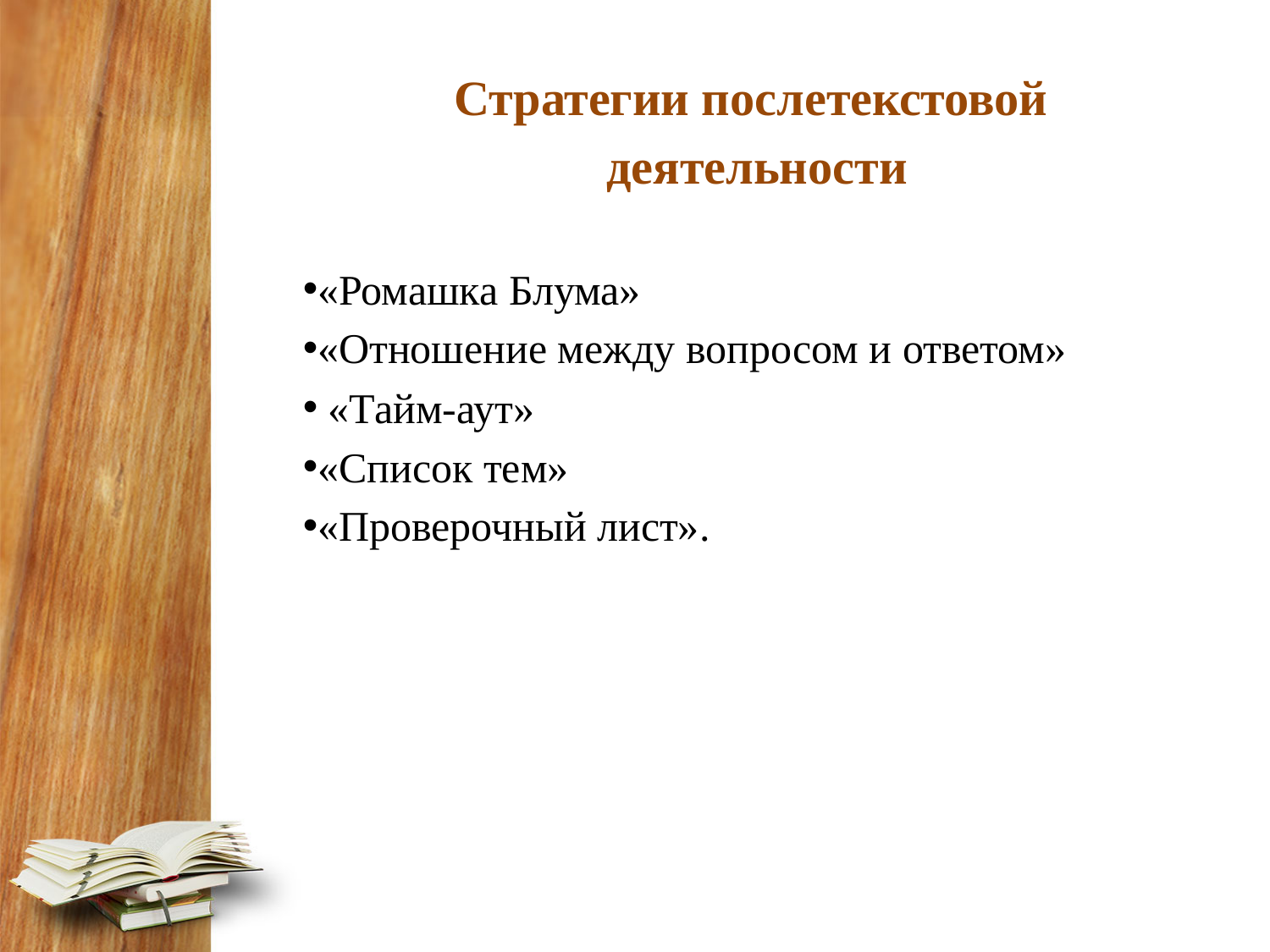

Стратегии послетекстовой
 деятельности
«Ромашка Блума»
«Отношение между вопросом и ответом»
 «Тайм-аут»
«Список тем»
«Проверочный лист».